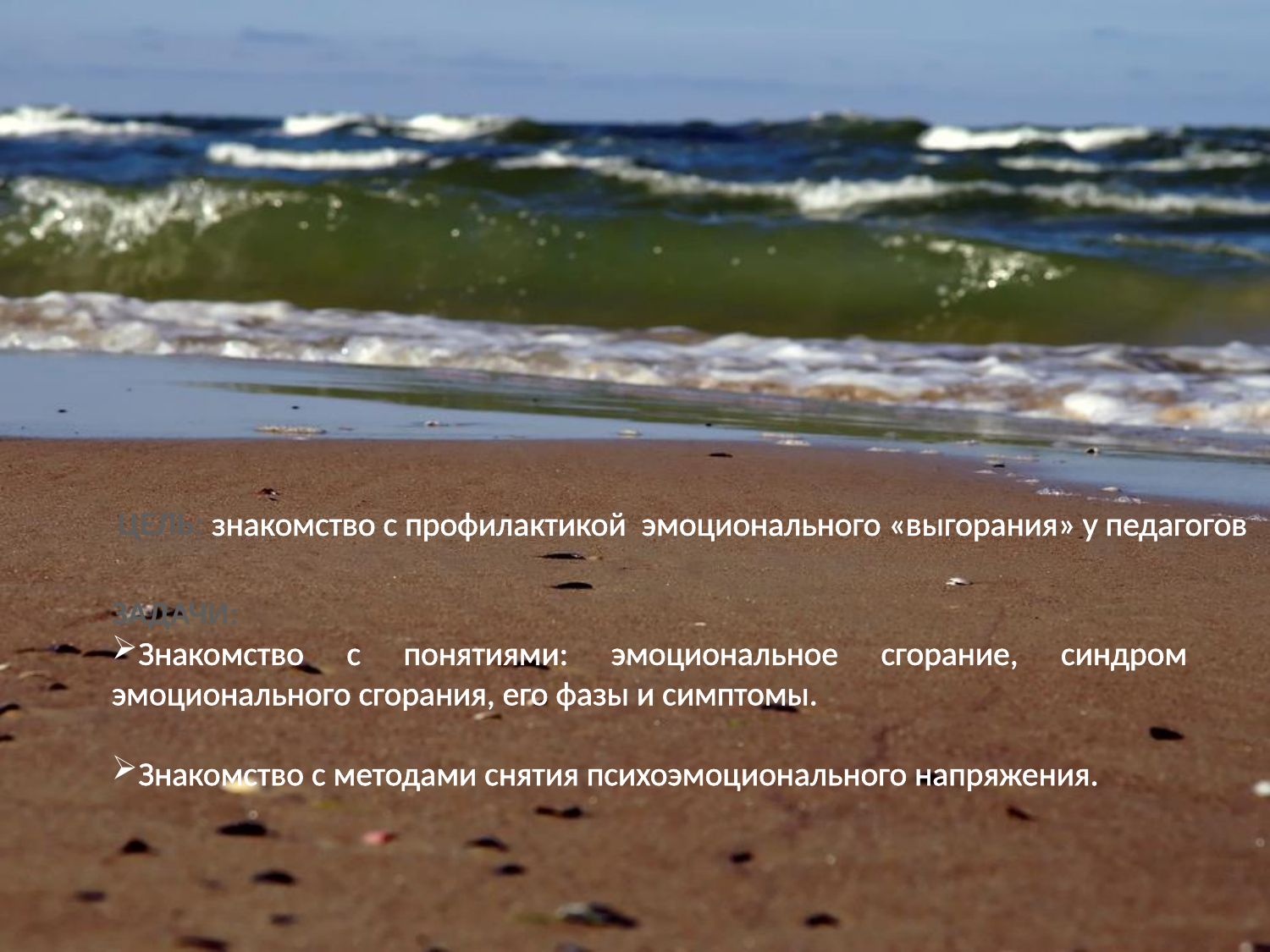

ЦЕЛЬ: знакомство с профилактикой  эмоционального «выгорания» у педагогов
ЗАДАЧИ:
Знакомство с понятиями: эмоциональное сгорание, синдром эмоционального сгорания, его фазы и симптомы.

Знакомство с методами снятия психоэмоционального напряжения.